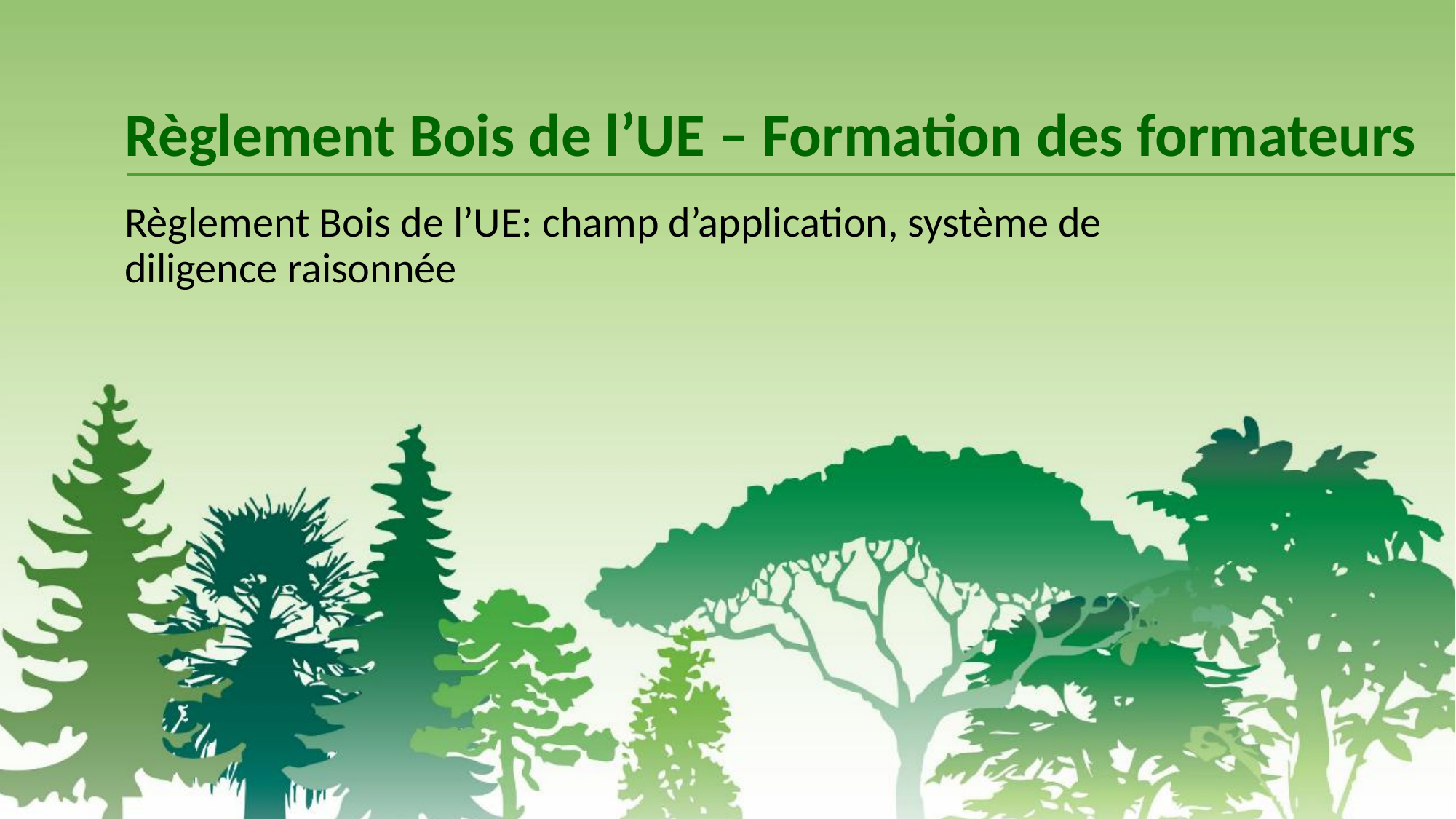

# Règlement Bois de l’UE – Formation des formateurs
Règlement Bois de l’UE: champ d’application, système de diligence raisonnée
2